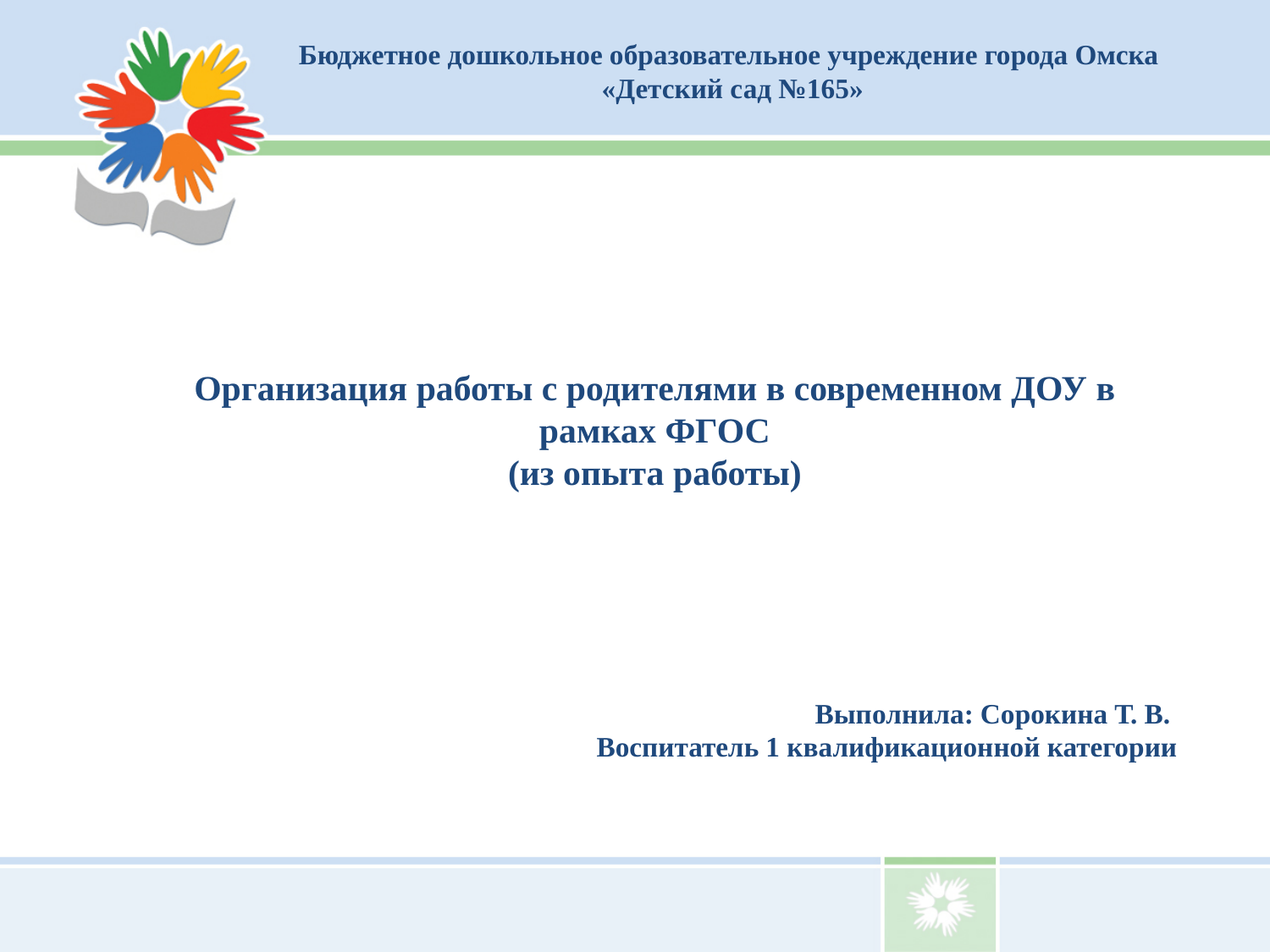

Бюджетное дошкольное образовательное учреждение города Омска
 «Детский сад №165»

Организация работы с родителями в современном ДОУ в рамках ФГОС
(из опыта работы)

Выполнила: Сорокина Т. В.
 Воспитатель 1 квалификационной категории